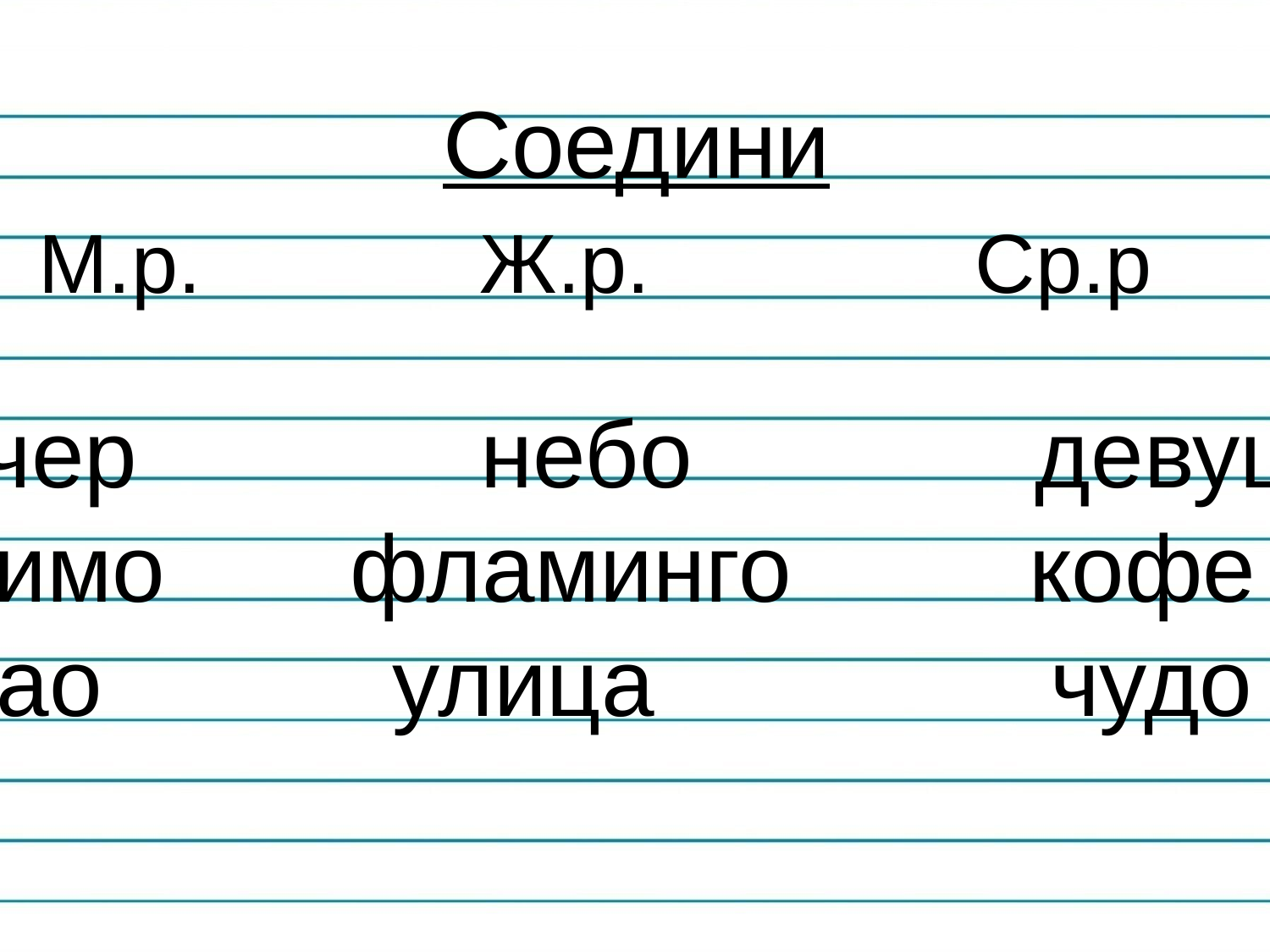

# Соедини
М.р.            Ж.р.              Ср.р
  вечер             небо             девушка
 эскимо       фламинго         кофе
 какао           улица               чудо